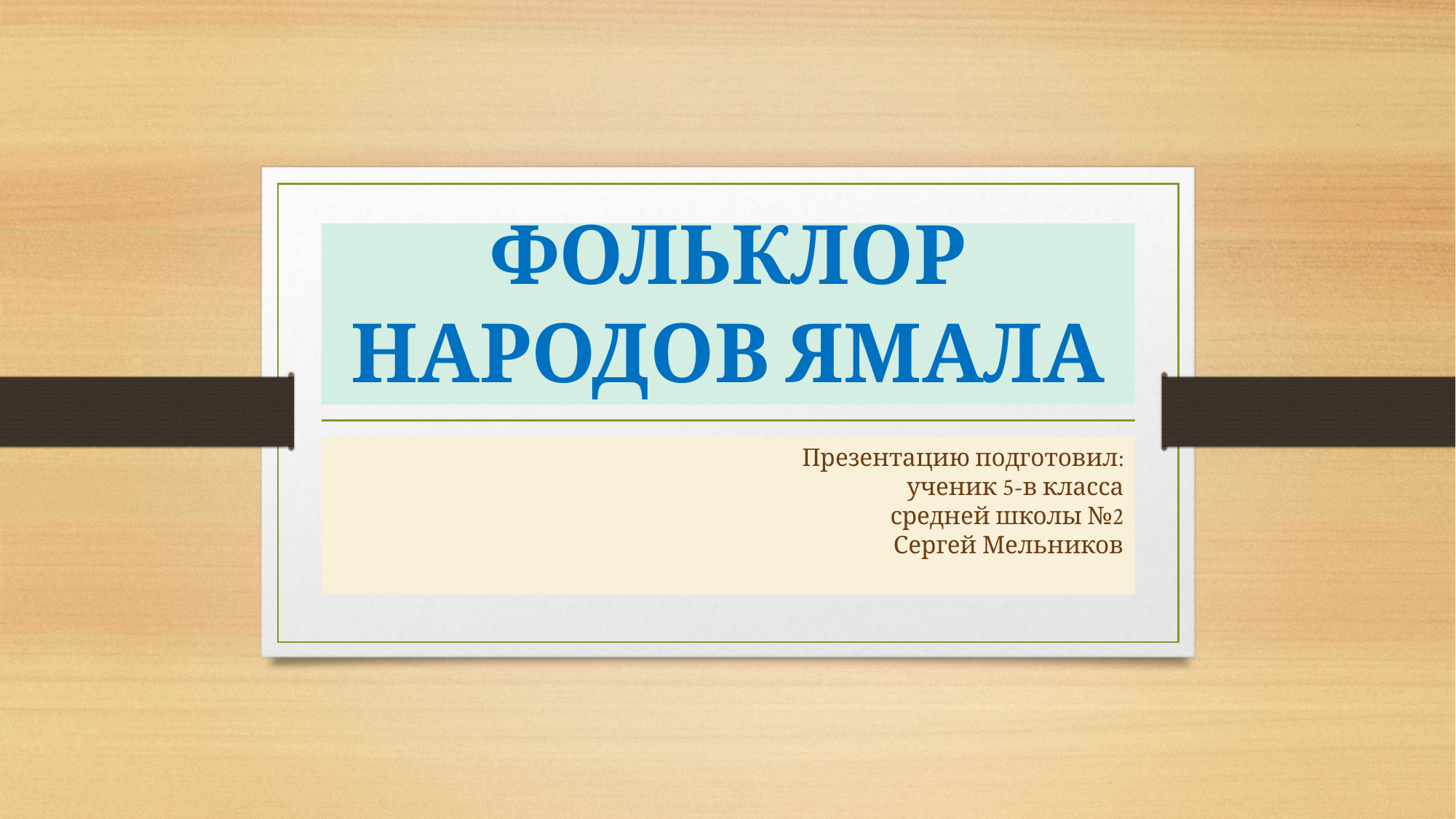

# ФОЛЬКЛОР НАРОДОВ ЯМАЛА
Презентацию подготовил:
ученик 5-в класса
средней школы №2
Сергей Мельников